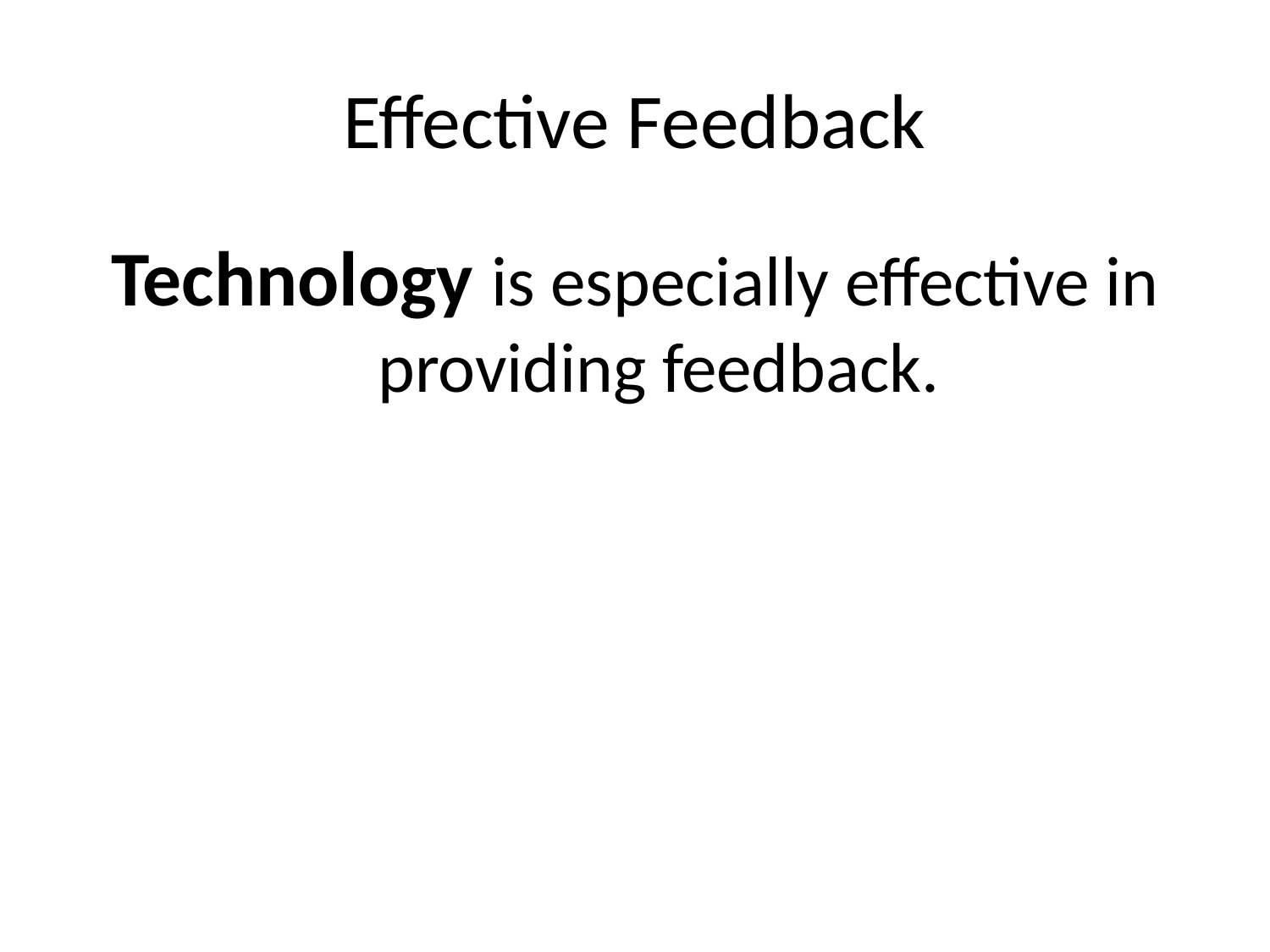

# Effective Feedback
Technology is especially effective in providing feedback.